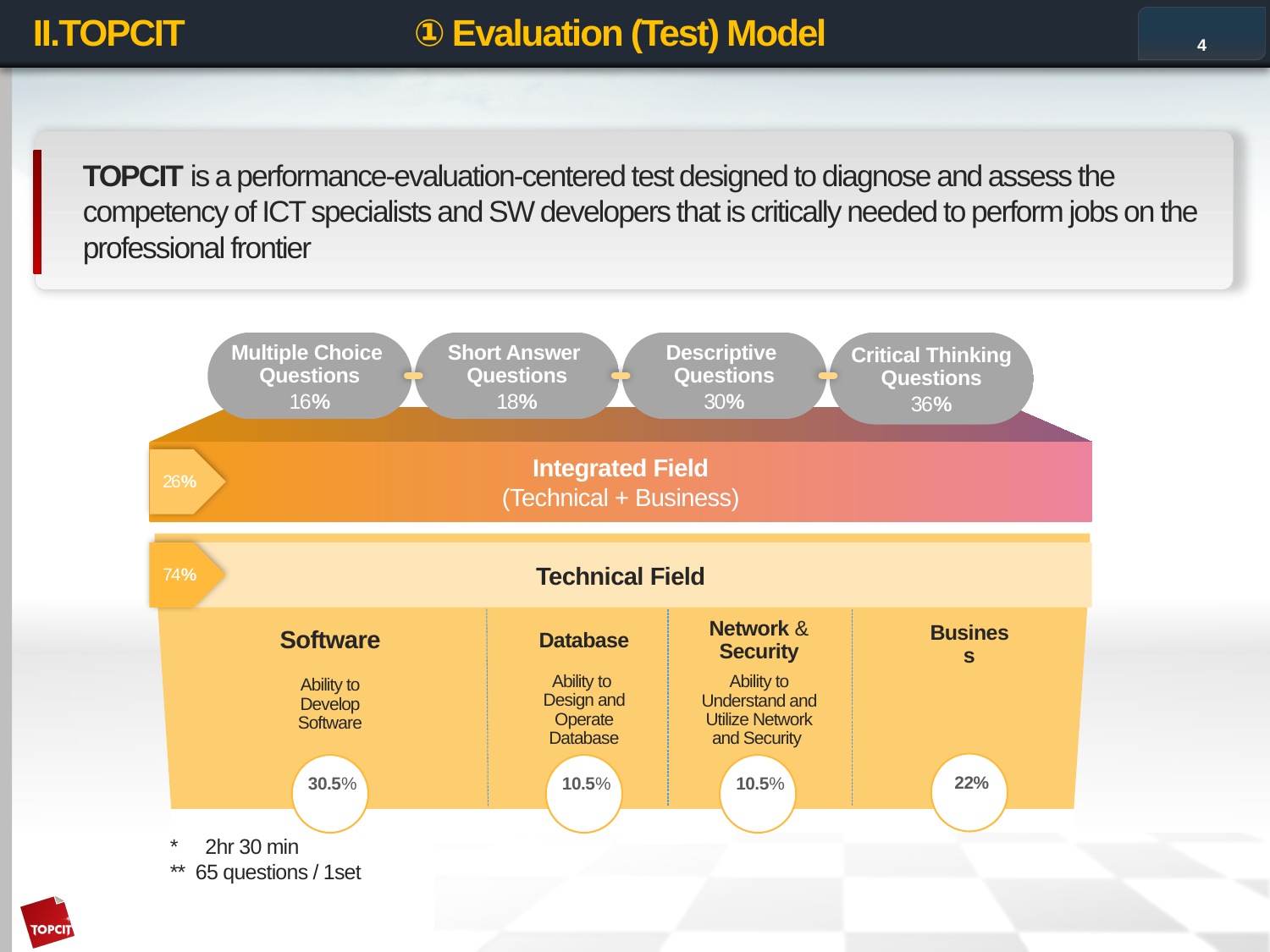

# II.TOPCIT		① Evaluation (Test) Model
4
TOPCIT is a performance-evaluation-centered test designed to diagnose and assess the competency of ICT specialists and SW developers that is critically needed to perform jobs on the professional frontier

Multiple Choice
Questions
16%
Short Answer
Questions
18%
Descriptive
Questions
30%
Critical Thinking
Questions
36%

[unsupported chart]

Integrated Field
(Technical + Business)
26%

Technical Field
74%
Software
Ability to Develop Software
Database
Ability to
Design and Operate Database

Network &
Security
Ability to Understand and Utilize Network and Security

Business
22%
30.5%
10.5%
10.5%

*	  2hr 30 min
**  65 questions / 1set